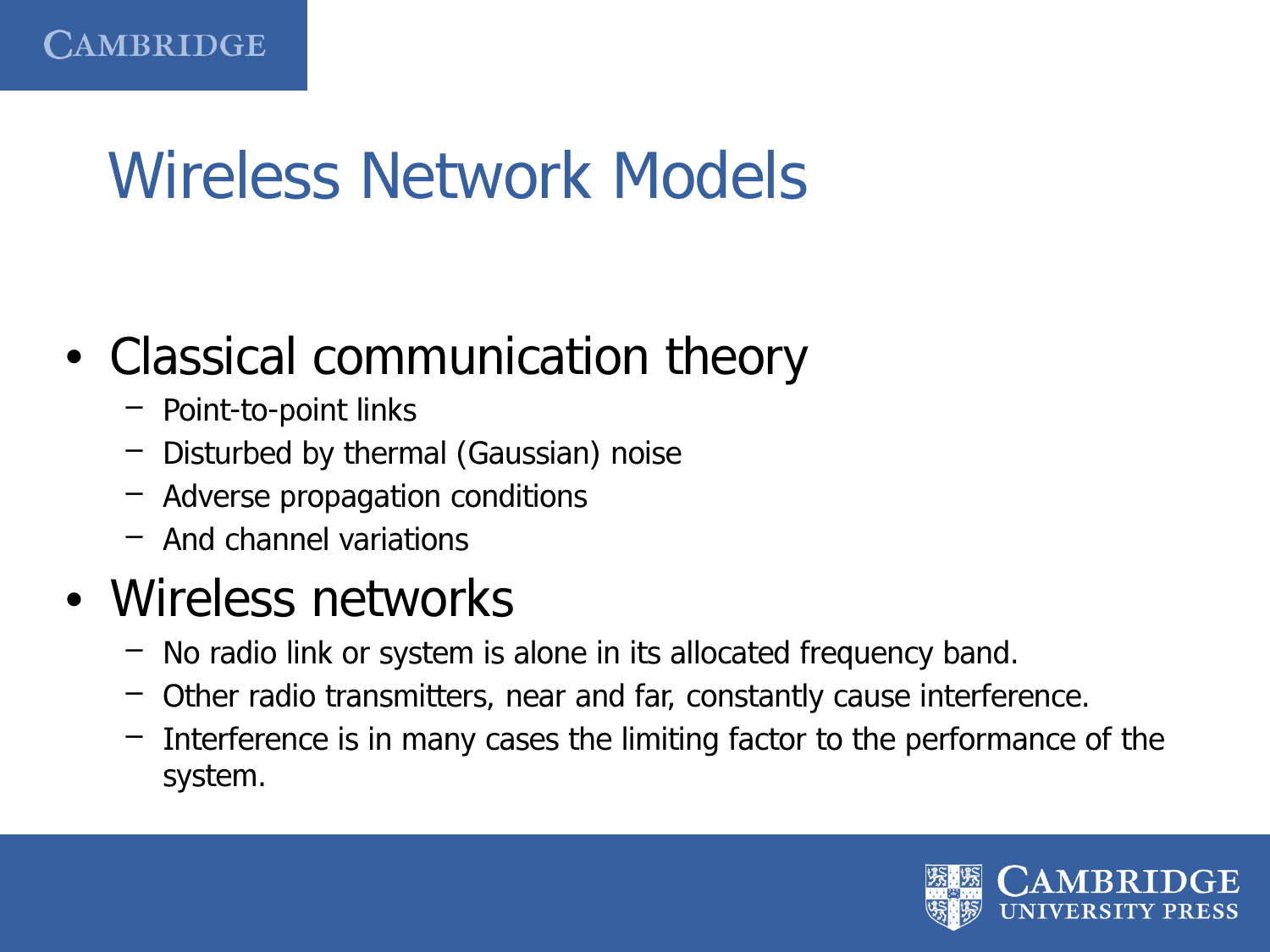

# Wireless Network Models
Classical communication theory
Point-to-point links
Disturbed by thermal (Gaussian) noise
Adverse propagation conditions
And channel variations
Wireless networks
No radio link or system is alone in its allocated frequency band.
Other radio transmitters, near and far, constantly cause interference.
Interference is in many cases the limiting factor to the performance of the system.